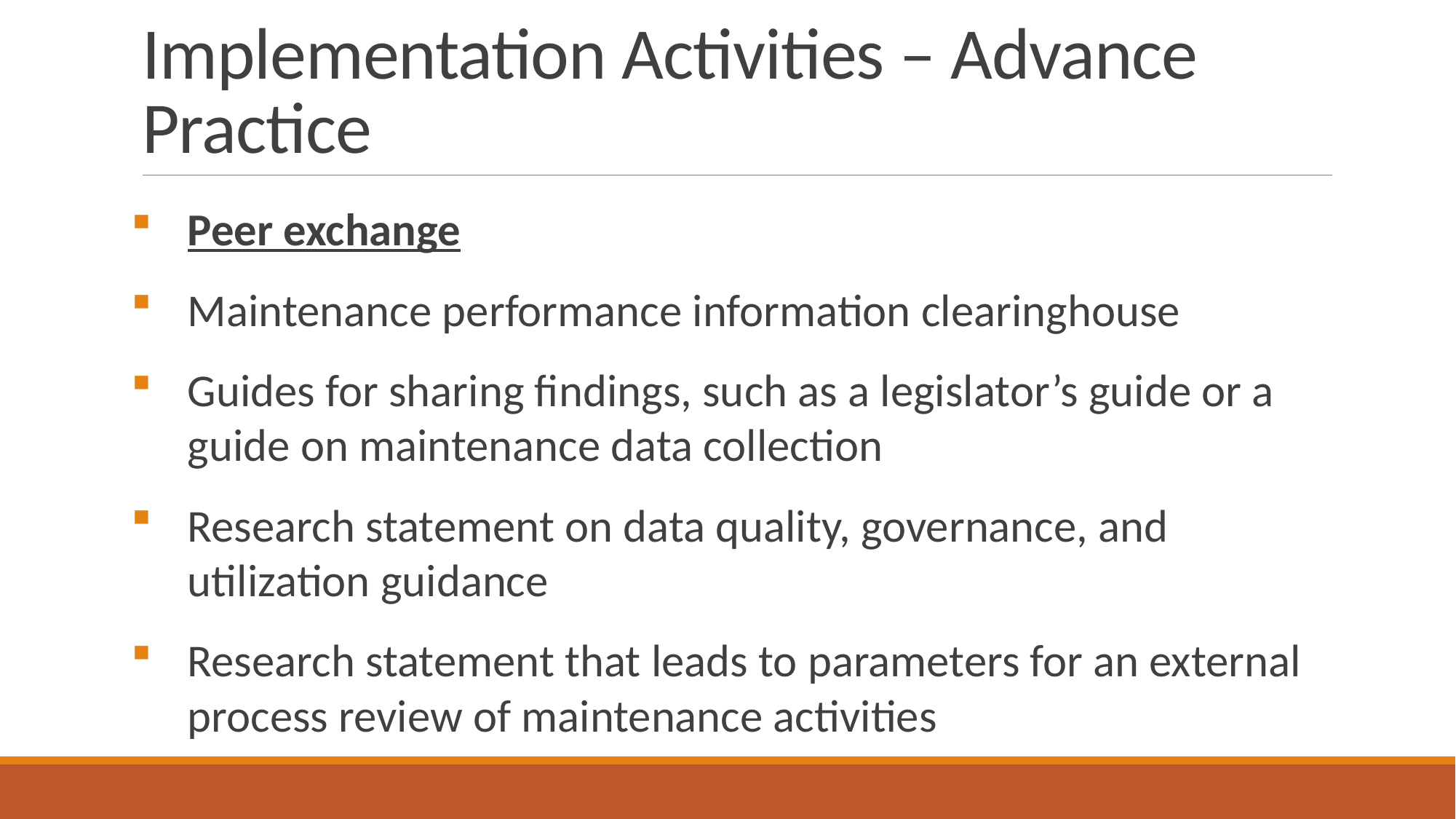

# Implementation Activities – Advance Practice
Peer exchange
Maintenance performance information clearinghouse
Guides for sharing findings, such as a legislator’s guide or a guide on maintenance data collection
Research statement on data quality, governance, and utilization guidance
Research statement that leads to parameters for an external process review of maintenance activities